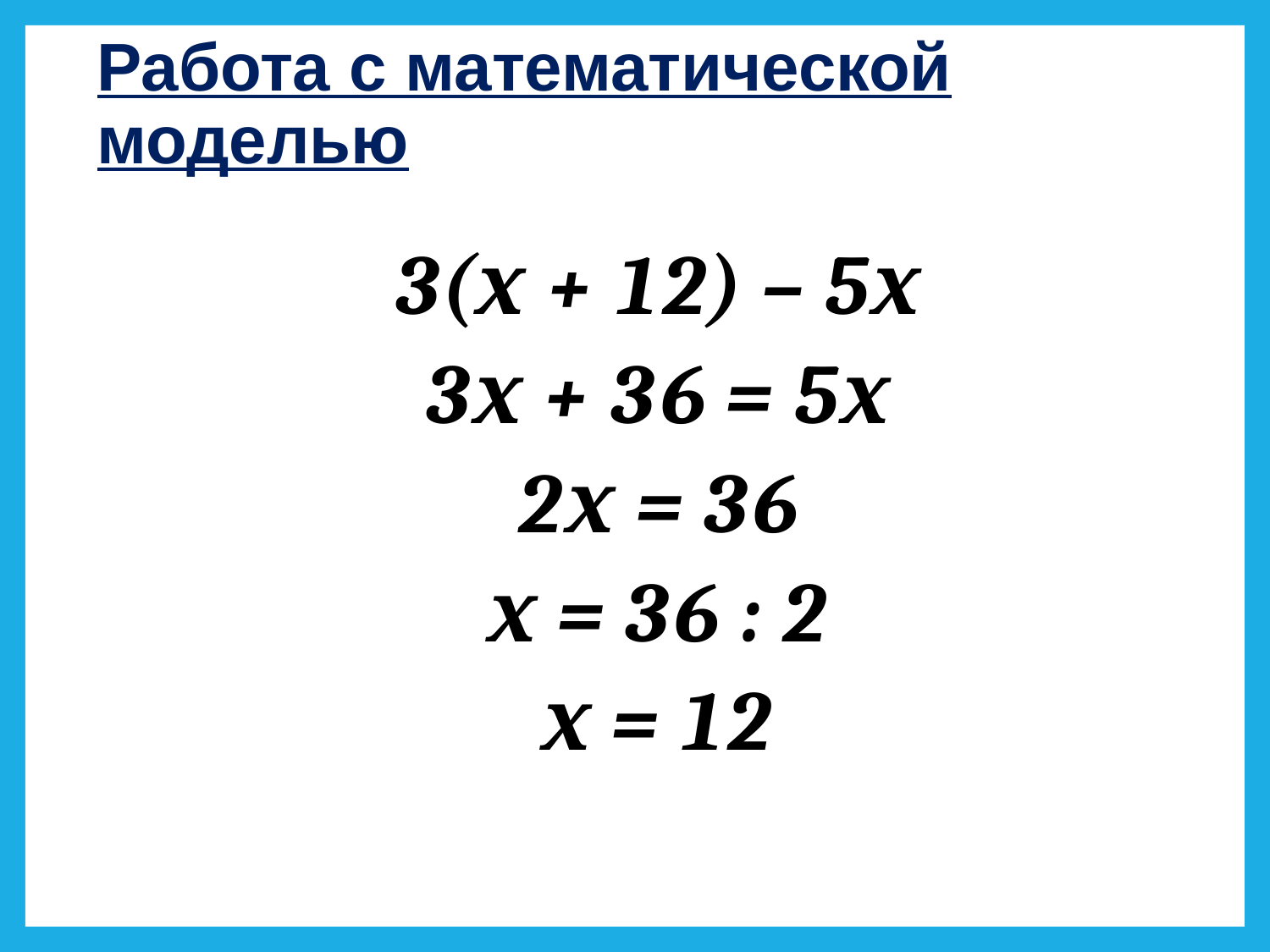

# Работа с математической моделью

3(х + 12) – 5х
3х + 36 = 5х
2х = 36
х = 36 : 2
х = 12